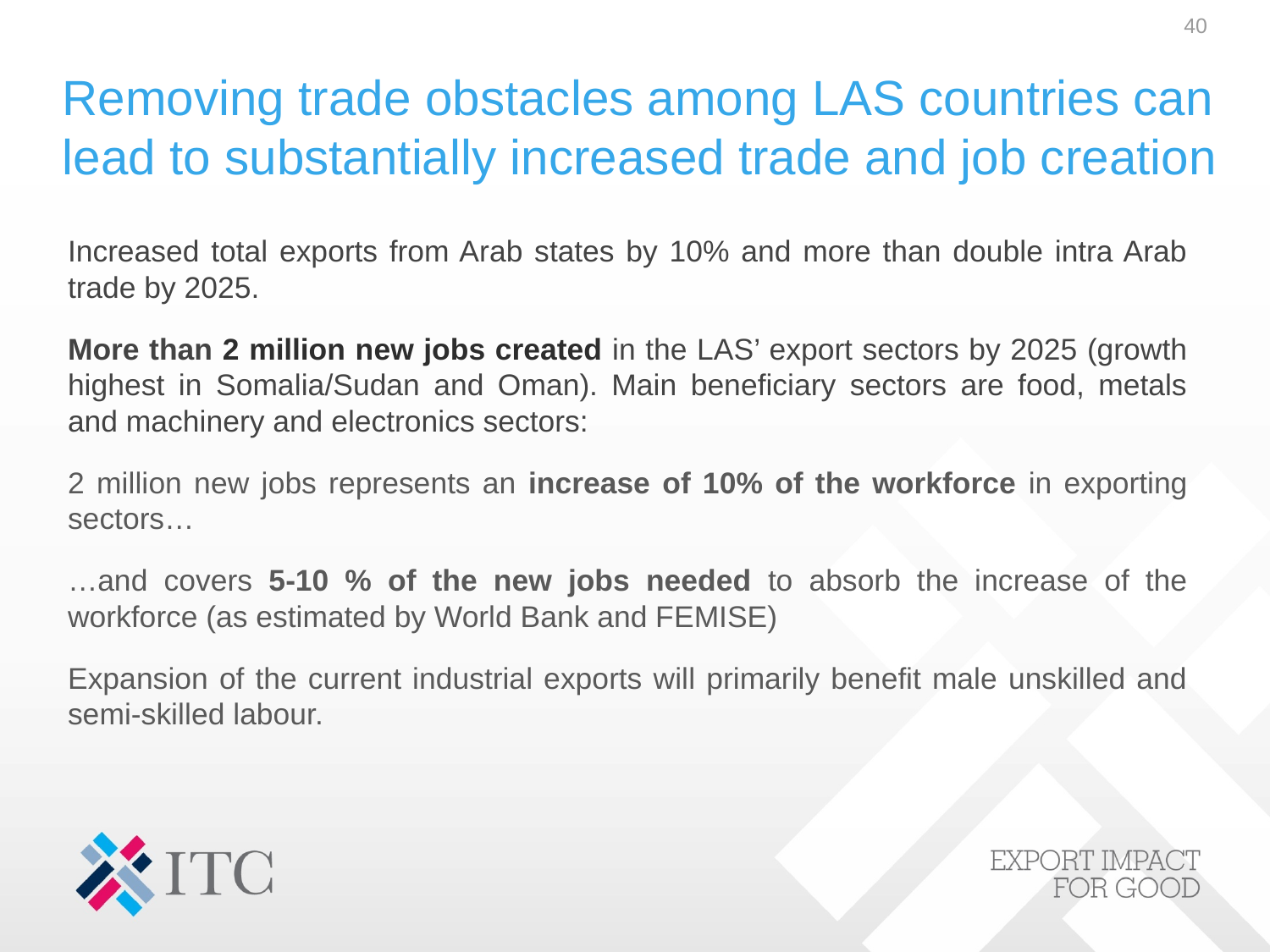

40
# Removing trade obstacles among LAS countries can lead to substantially increased trade and job creation
Increased total exports from Arab states by 10% and more than double intra Arab trade by 2025.

More than 2 million new jobs created in the LAS’ export sectors by 2025 (growth highest in Somalia/Sudan and Oman). Main beneficiary sectors are food, metals and machinery and electronics sectors:

2 million new jobs represents an increase of 10% of the workforce in exporting sectors…

…and covers 5-10 % of the new jobs needed to absorb the increase of the workforce (as estimated by World Bank and FEMISE)

Expansion of the current industrial exports will primarily benefit male unskilled and semi-skilled labour.